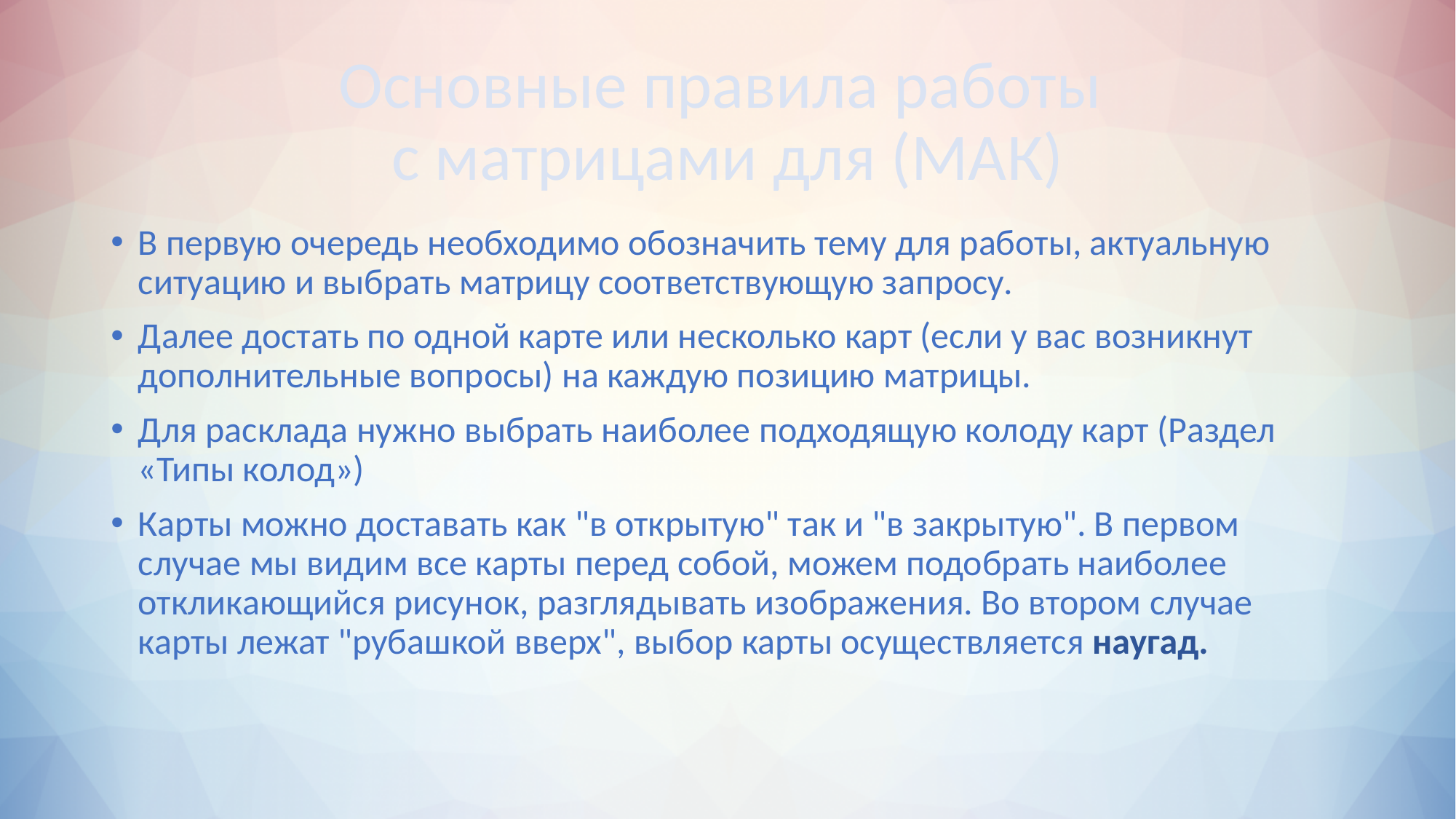

# Основные правила работы с матрицами для (МАК)
В первую очередь необходимо обозначить тему для работы, актуальную ситуацию и выбрать матрицу соответствующую запросу.
Далее достать по одной карте или несколько карт (если у вас возникнут дополнительные вопросы) на каждую позицию матрицы.
Для расклада нужно выбрать наиболее подходящую колоду карт (Раздел «Типы колод»)
Карты можно доставать как "в открытую" так и "в закрытую". В первом случае мы видим все карты перед собой, можем подобрать наиболее откликающийся рисунок, разглядывать изображения. Во втором случае карты лежат "рубашкой вверх", выбор карты осуществляется наугад.